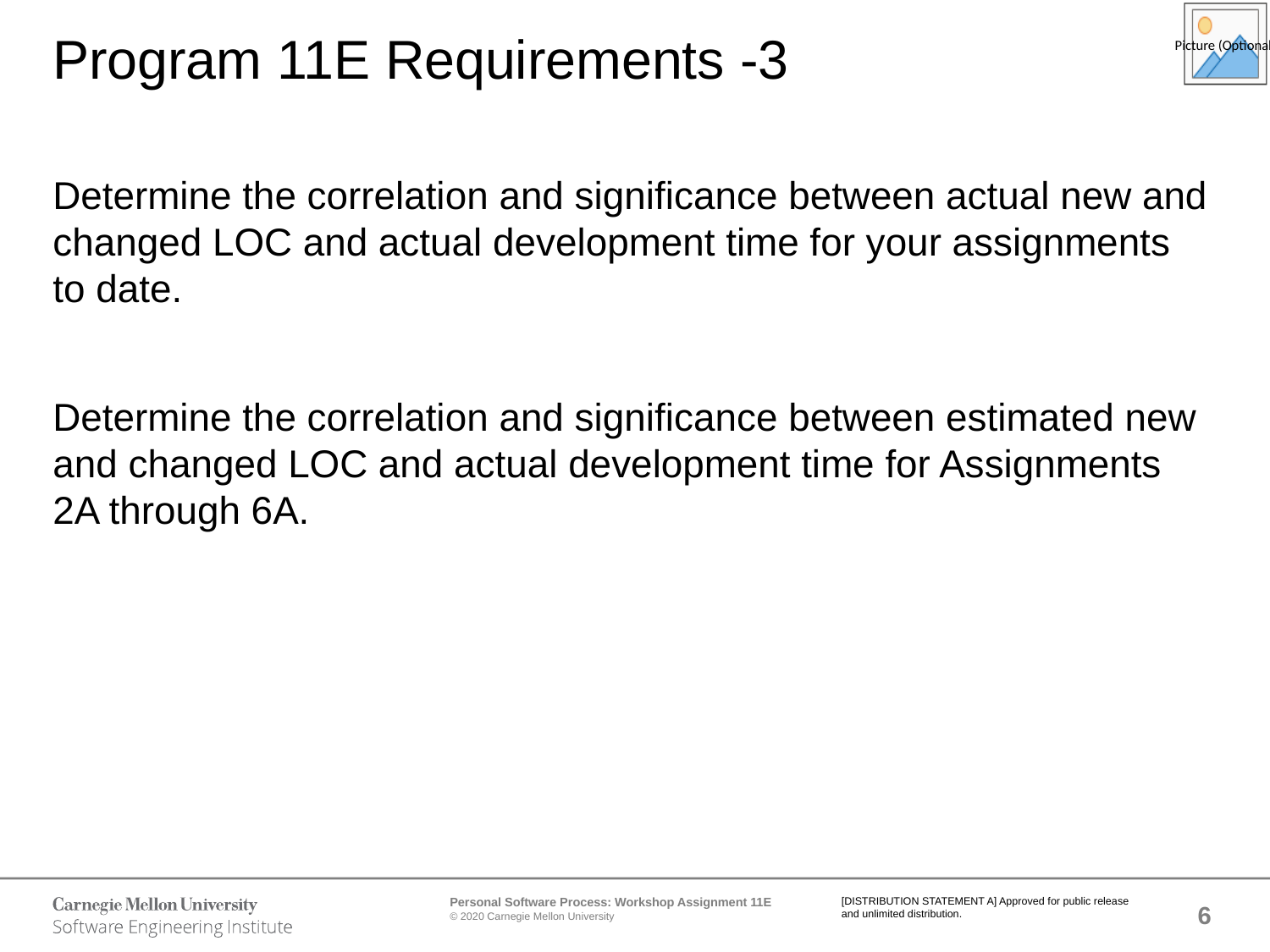

# Program 11E Requirements -3
Determine the correlation and significance between actual new and changed LOC and actual development time for your assignments to date.

Determine the correlation and significance between estimated new and changed LOC and actual development time for Assignments 2A through 6A.